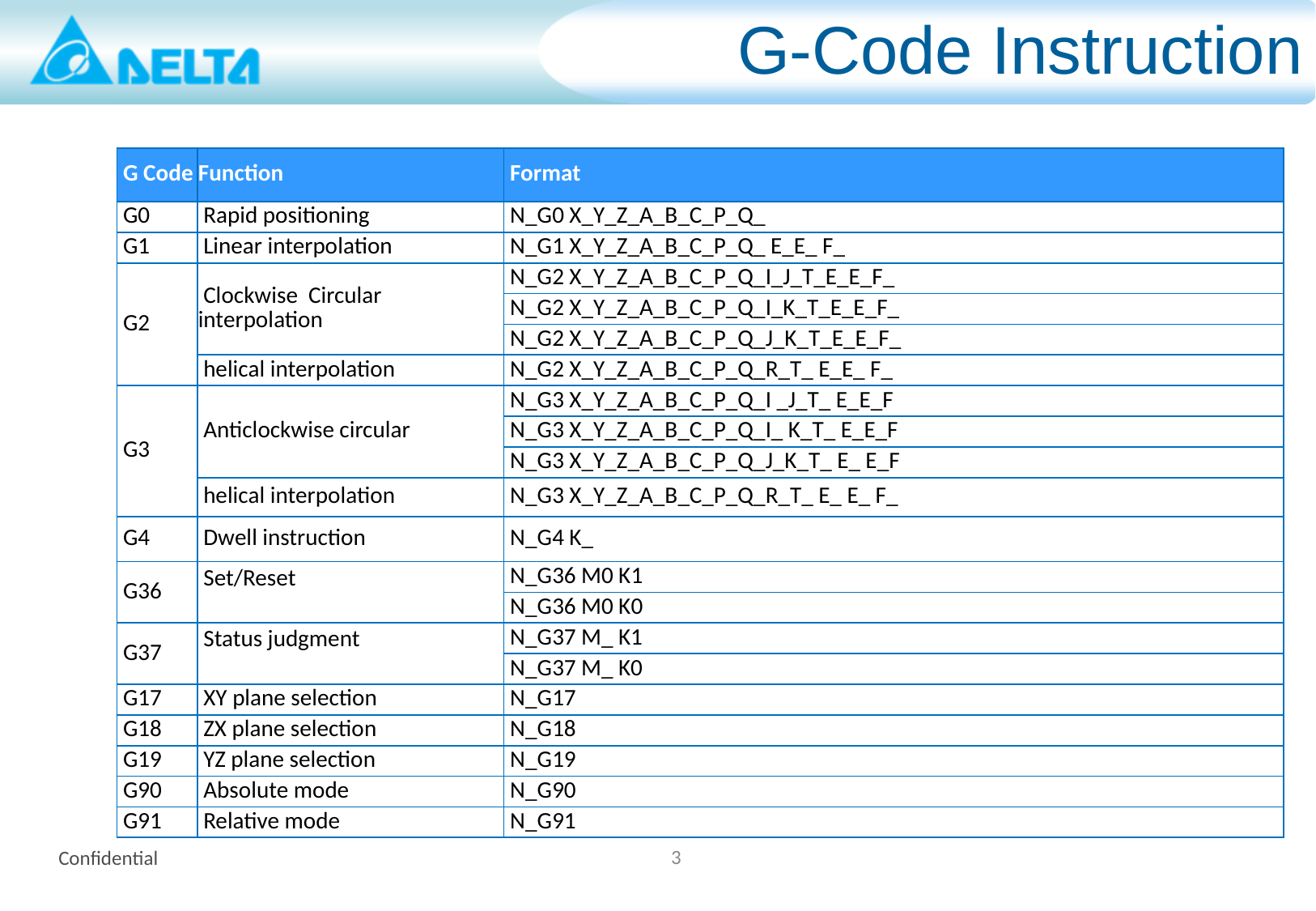

# G-Code Instruction
| G Code | Function | Format |
| --- | --- | --- |
| G0 | Rapid positioning | N\_G0 X\_Y\_Z\_A\_B\_C\_P\_Q\_ |
| G1 | Linear interpolation | N\_G1 X\_Y\_Z\_A\_B\_C\_P\_Q\_ E\_E\_ F\_ |
| G2 | Clockwise Circular interpolation | N\_G2 X\_Y\_Z\_A\_B\_C\_P\_Q\_I\_J\_T\_E\_E\_F\_ |
|  |  | N\_G2 X\_Y\_Z\_A\_B\_C\_P\_Q\_I\_K\_T\_E\_E\_F\_ |
|  |  | N\_G2 X\_Y\_Z\_A\_B\_C\_P\_Q\_J\_K\_T\_E\_E\_F\_ |
|  | helical interpolation | N\_G2 X\_Y\_Z\_A\_B\_C\_P\_Q\_R\_T\_ E\_E\_ F\_ |
| G3 | Anticlockwise circular | N\_G3 X\_Y\_Z\_A\_B\_C\_P\_Q\_I \_J\_T\_ E\_E\_F |
|  |  | N\_G3 X\_Y\_Z\_A\_B\_C\_P\_Q\_I\_ K\_T\_ E\_E\_F |
|  |  | N\_G3 X\_Y\_Z\_A\_B\_C\_P\_Q\_J\_K\_T\_ E\_ E\_F |
|  | helical interpolation | N\_G3 X\_Y\_Z\_A\_B\_C\_P\_Q\_R\_T\_ E\_ E\_ F\_ |
| G4 | Dwell instruction | N\_G4 K\_ |
| G36 | Set/Reset | N\_G36 M0 K1 |
|  |  | N\_G36 M0 K0 |
| G37 | Status judgment | N\_G37 M\_ K1 |
|  |  | N\_G37 M\_ K0 |
| G17 | XY plane selection | N\_G17 |
| G18 | ZX plane selection | N\_G18 |
| G19 | YZ plane selection | N\_G19 |
| G90 | Absolute mode | N\_G90 |
| G91 | Relative mode | N\_G91 |
3